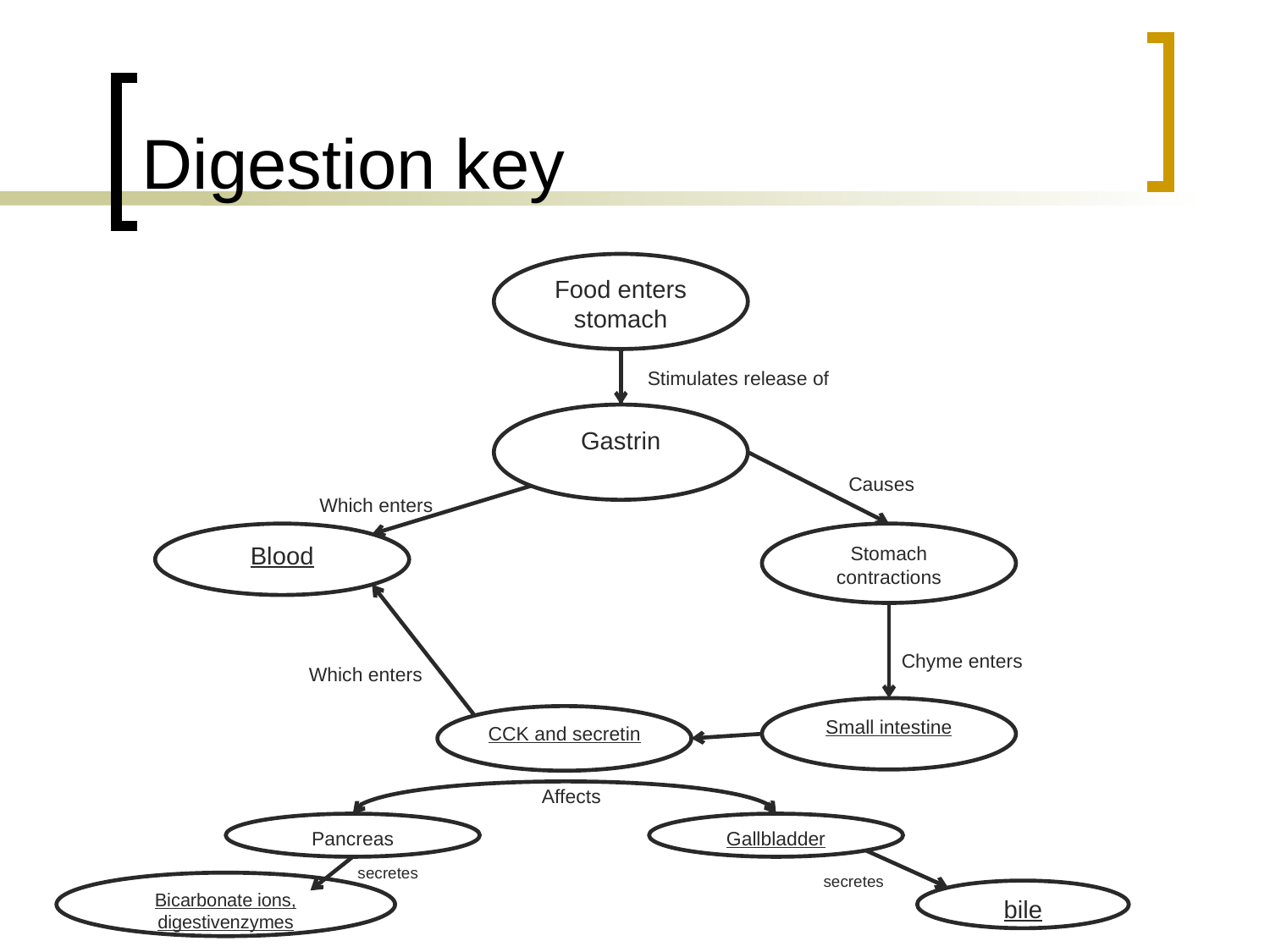

# Digestion key
Food enters stomach
Stimulates release of
Gastrin
Causes
Which enters
Blood
Stomach contractions
Chyme enters
Which enters
Small intestine
CCK and secretin
Affects
Pancreas
Gallbladder
secretes
secretes
Bicarbonate ions, digestivenzymes
bile